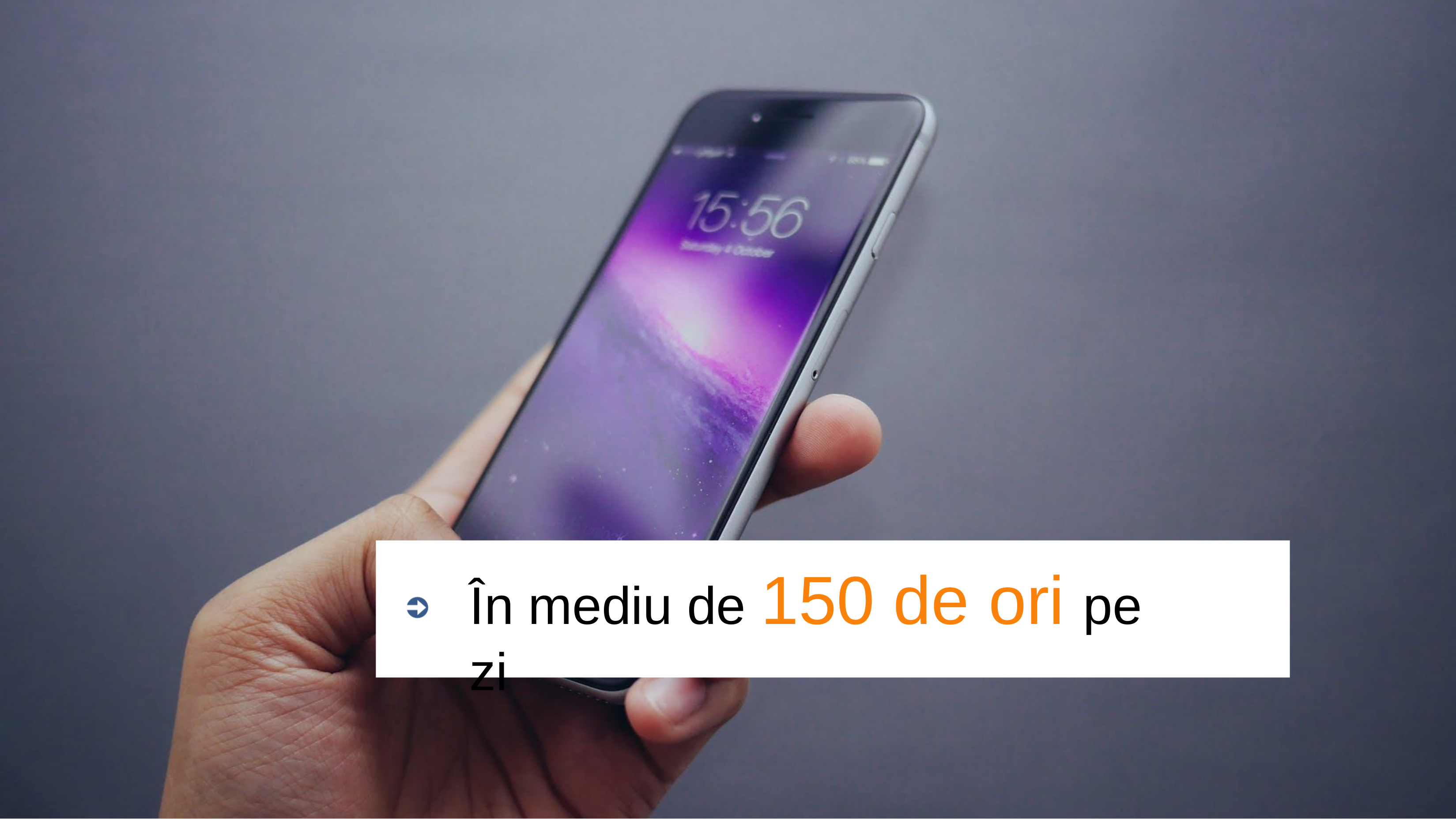

# În mediu de 150 de ori pe zi
3